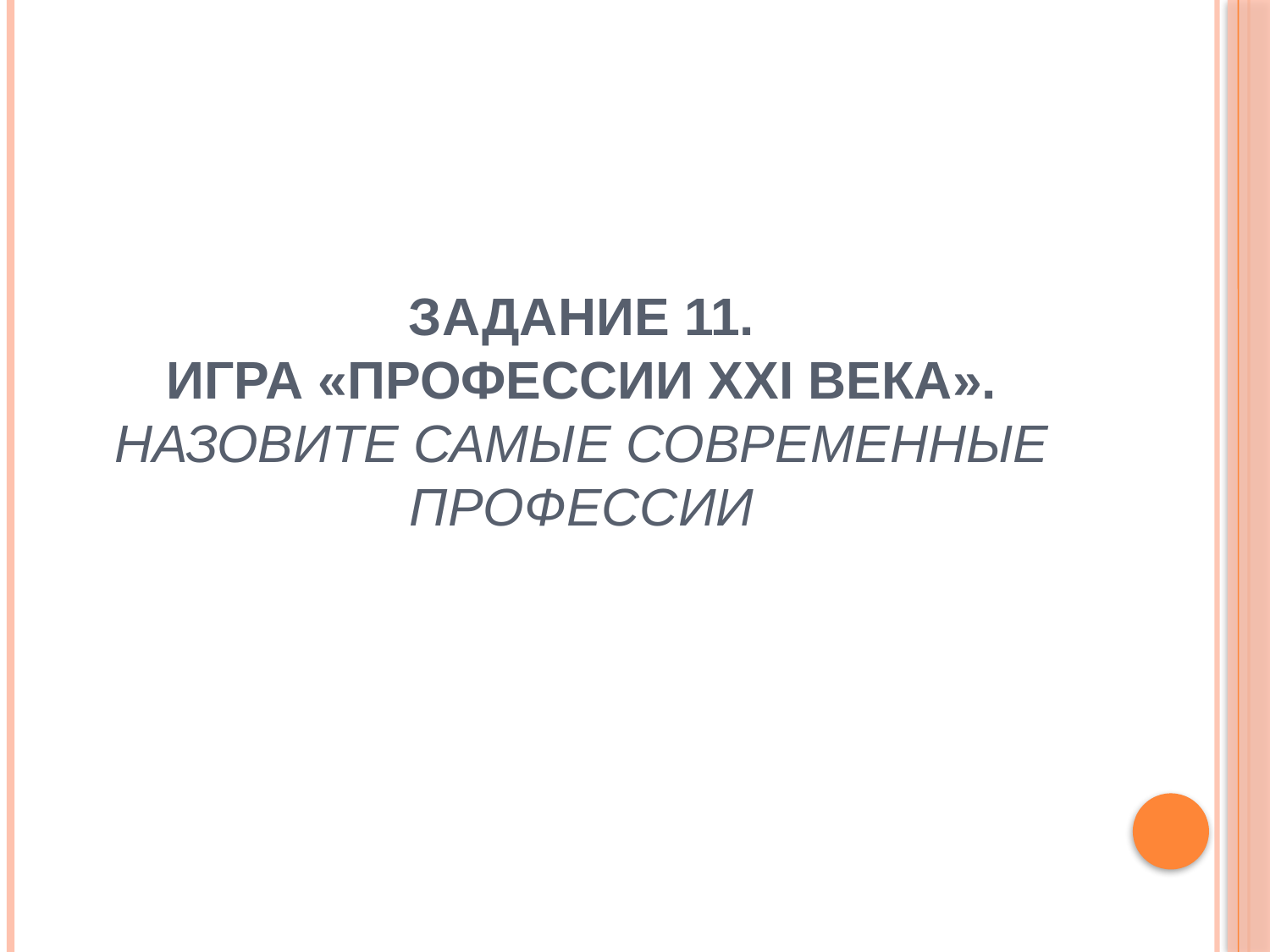

# Задание 11. Игра «Профессии XXI века». Назовите самые современные профессии